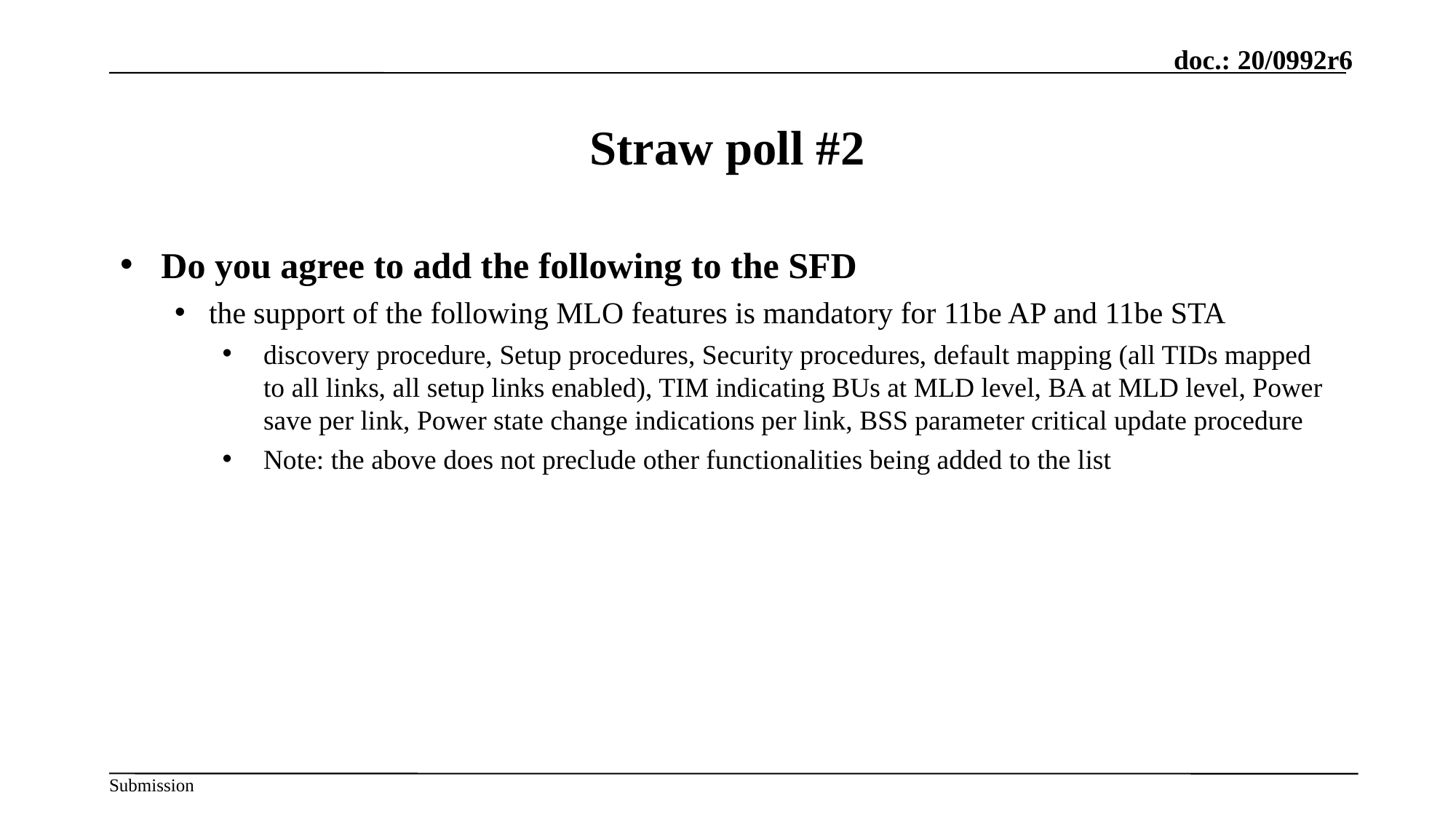

# Straw poll #2
Do you agree to add the following to the SFD
the support of the following MLO features is mandatory for 11be AP and 11be STA
discovery procedure, Setup procedures, Security procedures, default mapping (all TIDs mapped to all links, all setup links enabled), TIM indicating BUs at MLD level, BA at MLD level, Power save per link, Power state change indications per link, BSS parameter critical update procedure
Note: the above does not preclude other functionalities being added to the list